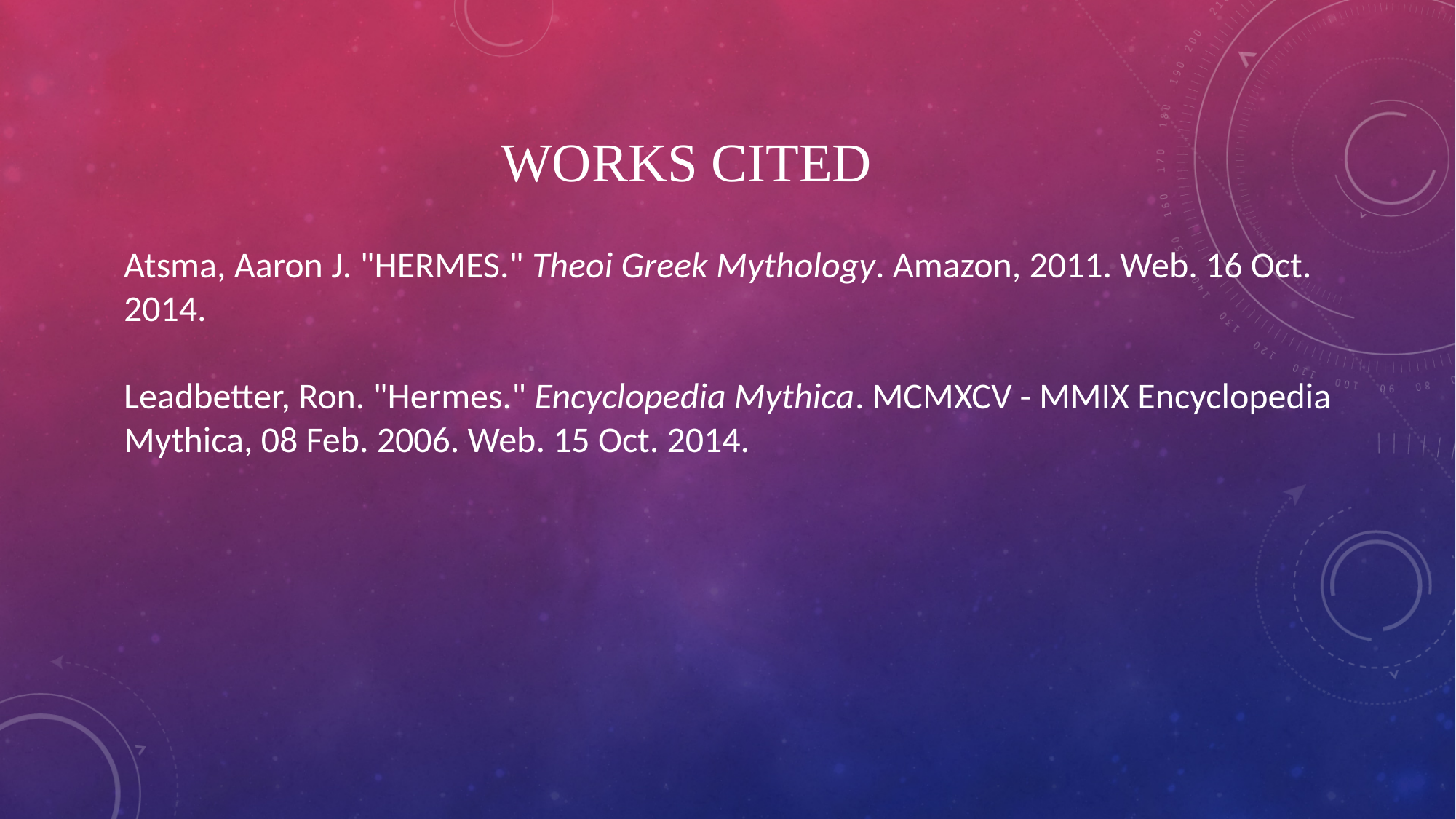

# Works cited
Atsma, Aaron J. "HERMES." Theoi Greek Mythology. Amazon, 2011. Web. 16 Oct. 2014.

Leadbetter, Ron. "Hermes." Encyclopedia Mythica. MCMXCV - MMIX Encyclopedia Mythica, 08 Feb. 2006. Web. 15 Oct. 2014.